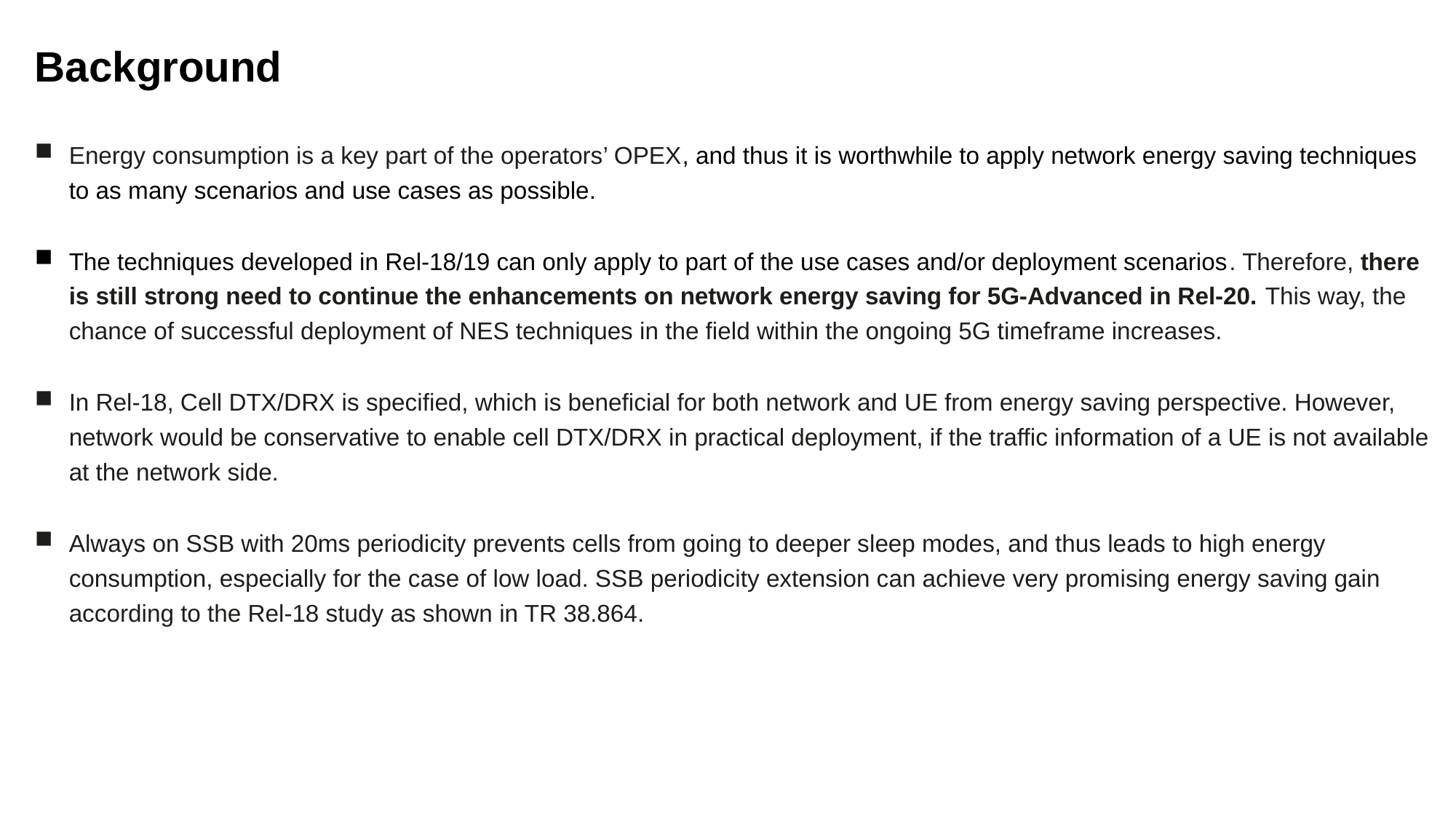

Background
Energy consumption is a key part of the operators’ OPEX, and thus it is worthwhile to apply network energy saving techniques to as many scenarios and use cases as possible.
The techniques developed in Rel-18/19 can only apply to part of the use cases and/or deployment scenarios. Therefore, there is still strong need to continue the enhancements on network energy saving for 5G-Advanced in Rel-20. This way, the chance of successful deployment of NES techniques in the field within the ongoing 5G timeframe increases.
In Rel-18, Cell DTX/DRX is specified, which is beneficial for both network and UE from energy saving perspective. However, network would be conservative to enable cell DTX/DRX in practical deployment, if the traffic information of a UE is not available at the network side.
Always on SSB with 20ms periodicity prevents cells from going to deeper sleep modes, and thus leads to high energy consumption, especially for the case of low load. SSB periodicity extension can achieve very promising energy saving gain according to the Rel-18 study as shown in TR 38.864.